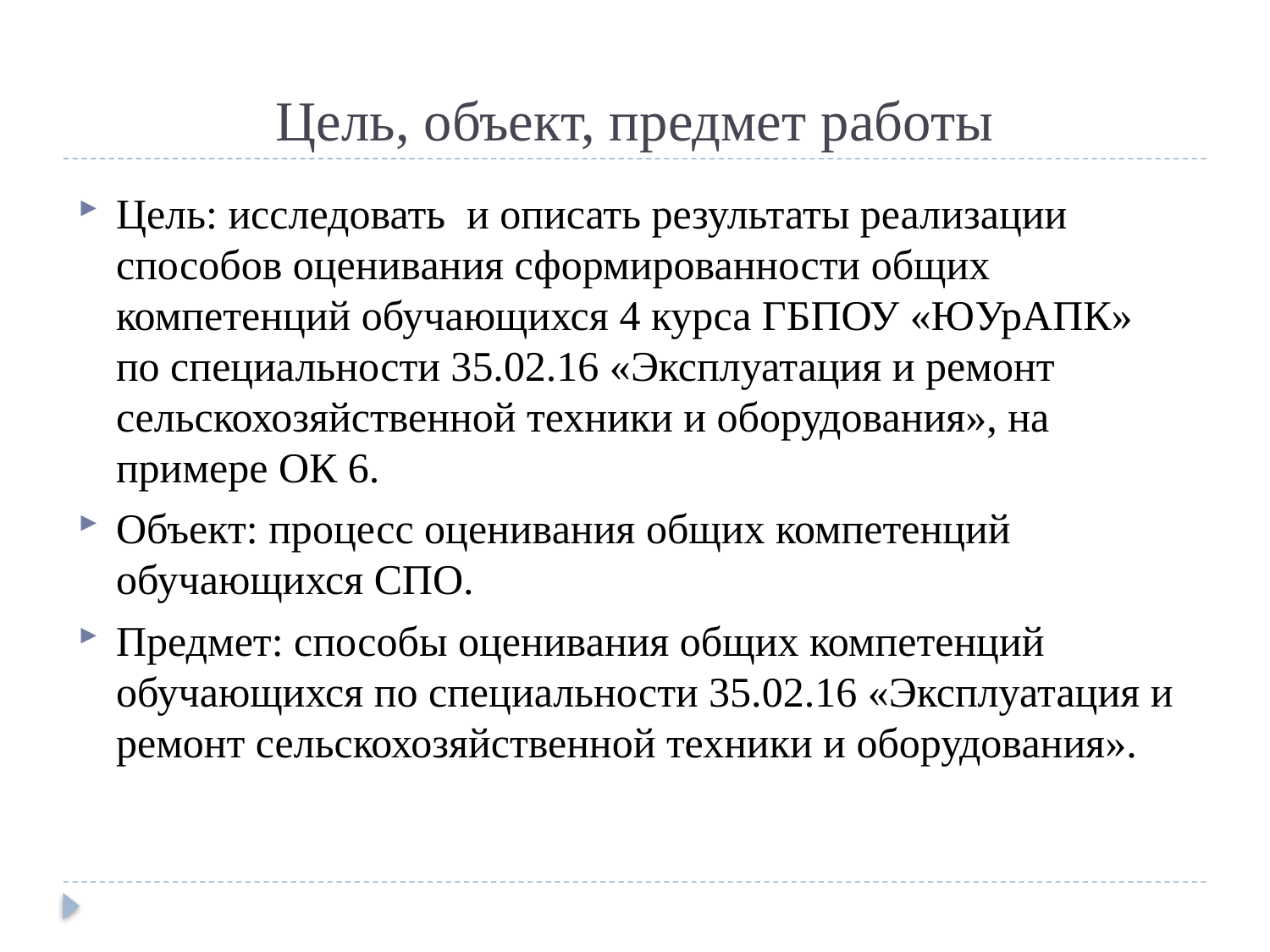

# Цель, объект, предмет работы
Цель: исследовать  и описать результаты реализации способов оценивания сформированности общих компетенций обучающихся 4 курса ГБПОУ «ЮУрАПК»  по специальности 35.02.16 «Эксплуатация и ремонт сельскохозяйственной техники и оборудования», на примере ОК 6.
Объект: процесс оценивания общих компетенций обучающихся СПО.
Предмет: способы оценивания общих компетенций обучающихся по специальности 35.02.16 «Эксплуатация и ремонт сельскохозяйственной техники и оборудования».